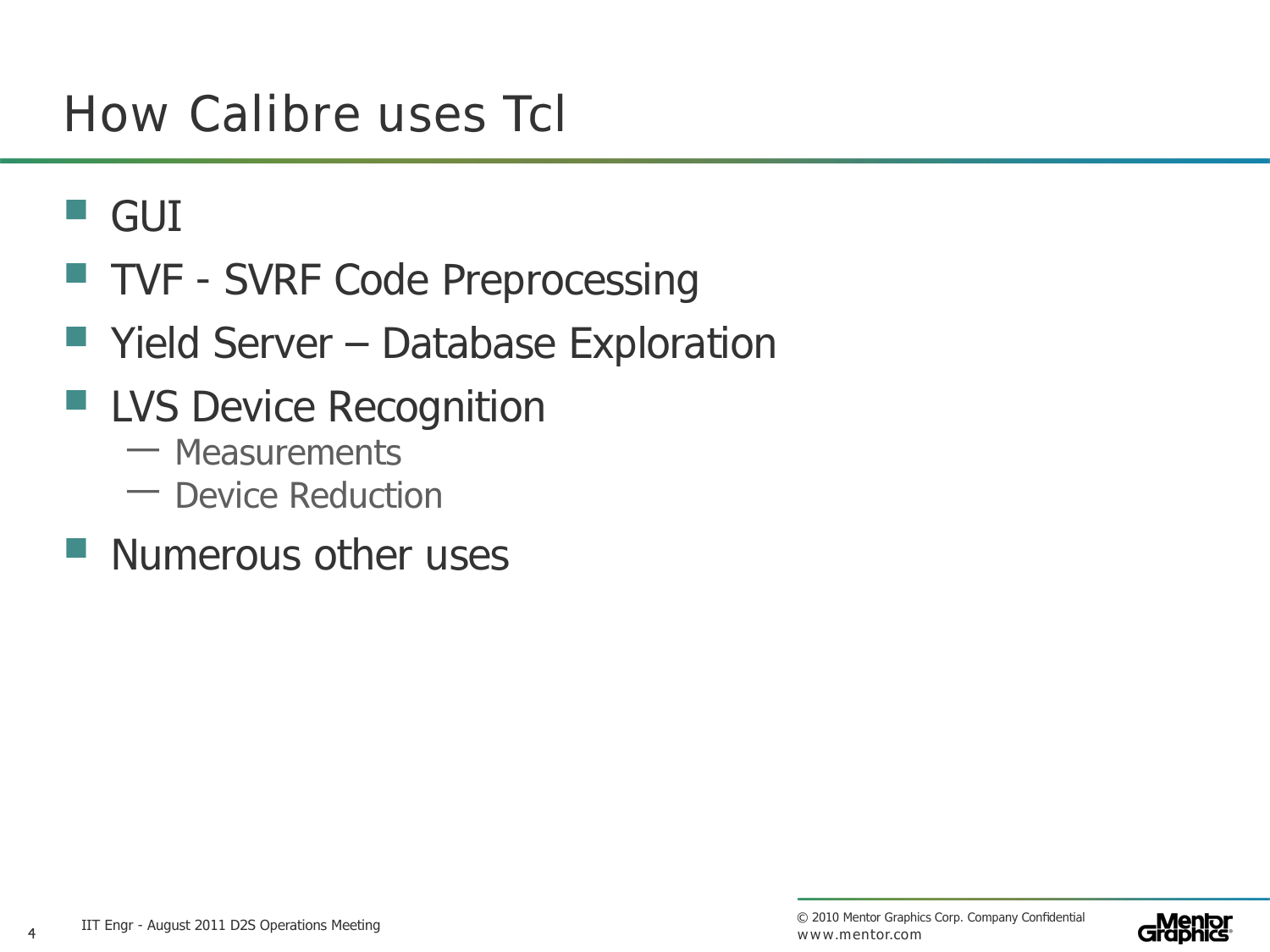

# How Calibre uses Tcl
GUI
TVF - SVRF Code Preprocessing
Yield Server – Database Exploration
LVS Device Recognition
Measurements
Device Reduction
Numerous other uses

IIT Engr - August 2011 D2S Operations Meeting